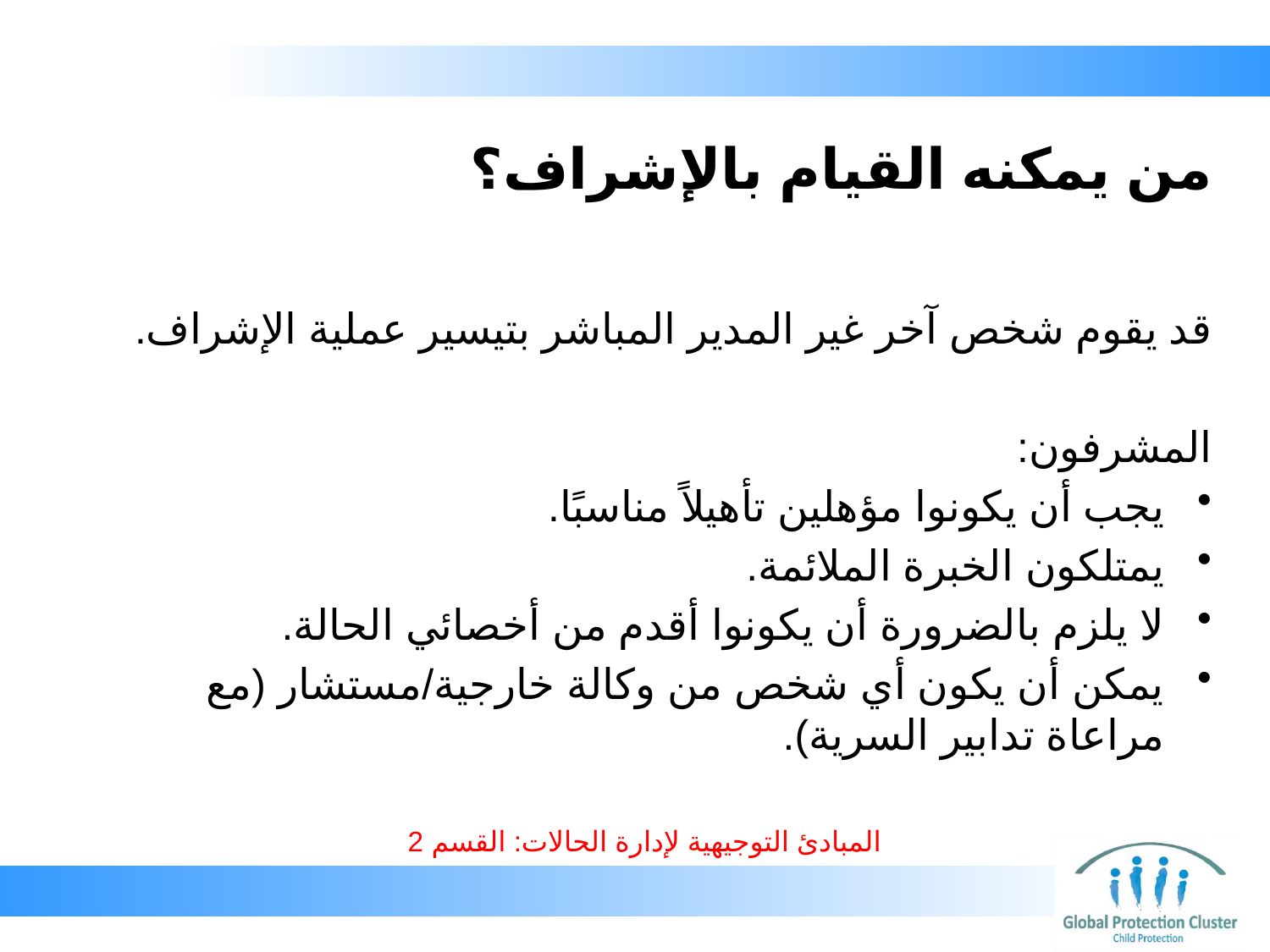

# من يمكنه القيام بالإشراف؟

قد يقوم شخص آخر غير المدير المباشر بتيسير عملية الإشراف.

المشرفون:
يجب أن يكونوا مؤهلين تأهيلاً مناسبًا.
يمتلكون الخبرة الملائمة.
لا يلزم بالضرورة أن يكونوا أقدم من أخصائي الحالة.
يمكن أن يكون أي شخص من وكالة خارجية/مستشار (مع مراعاة تدابير السرية).

المبادئ التوجيهية لإدارة الحالات: القسم 2